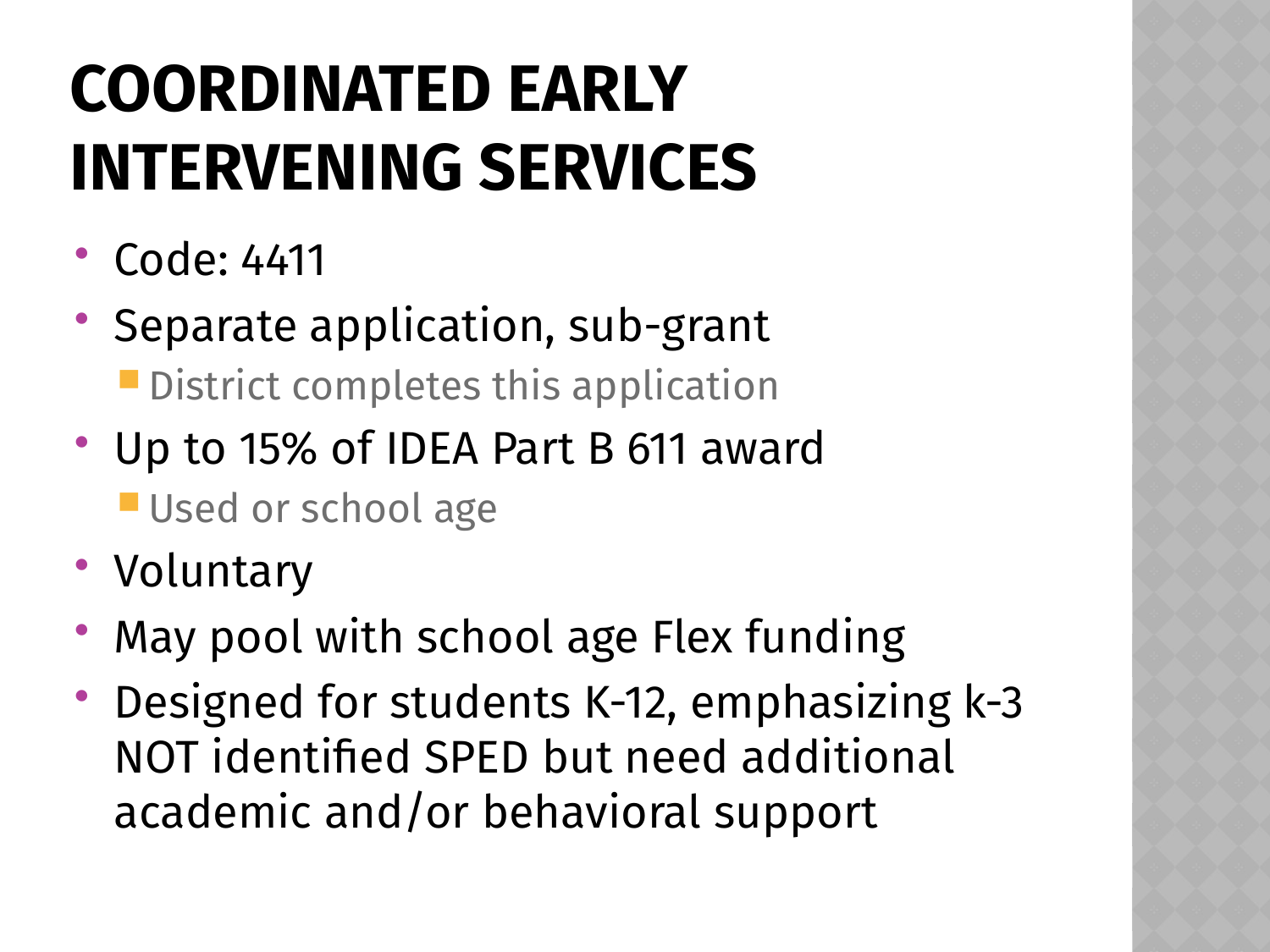

# Coordinated early intervening services
Code: 4411
Separate application, sub-grant
District completes this application
Up to 15% of IDEA Part B 611 award
Used or school age
Voluntary
May pool with school age Flex funding
Designed for students K-12, emphasizing k-3 NOT identified SPED but need additional academic and/or behavioral support